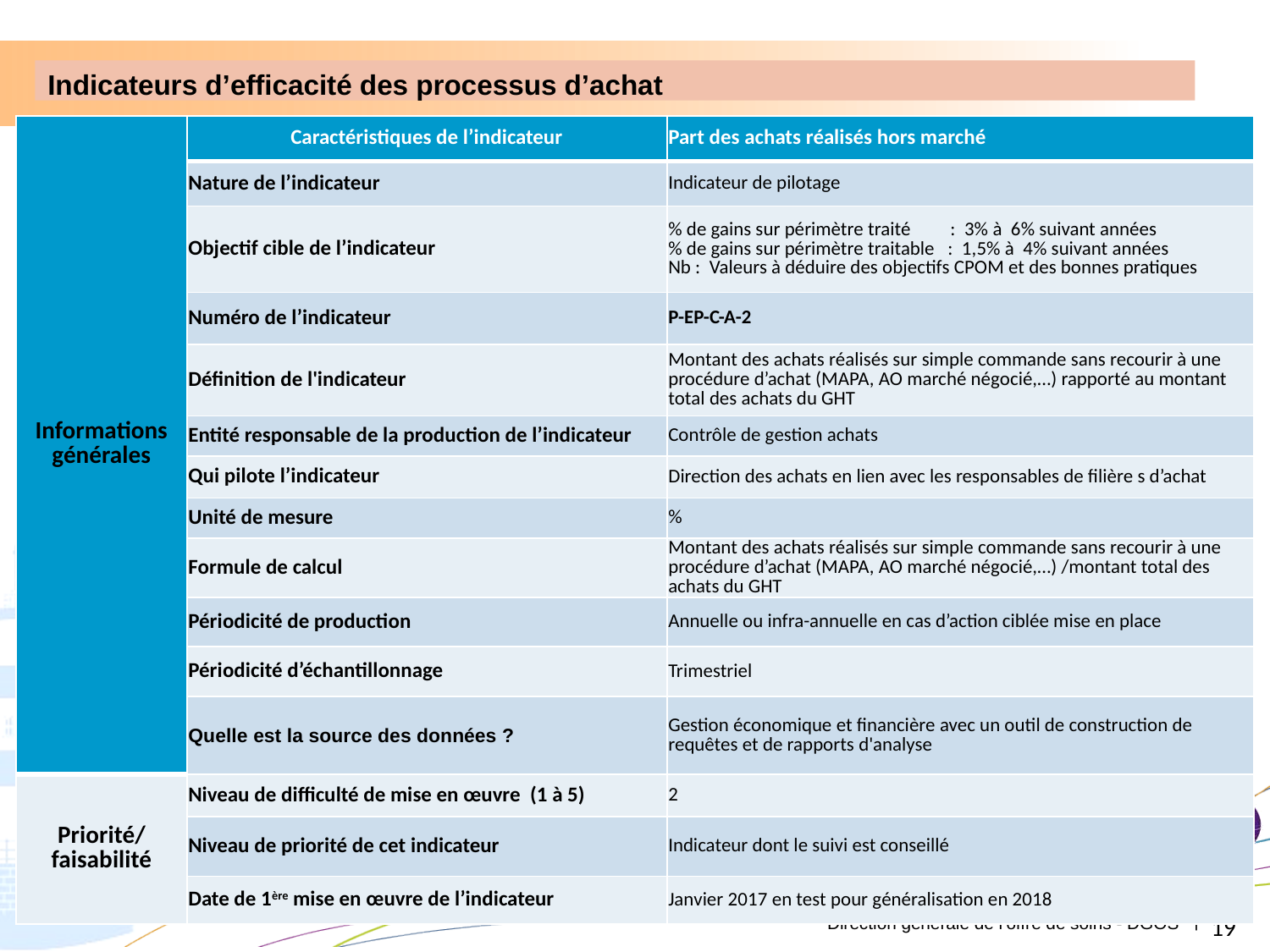

Indicateurs d’efficacité des processus d’achat
| Informations générales | Caractéristiques de l’indicateur | Part des achats réalisés hors marché |
| --- | --- | --- |
|  | Nature de l’indicateur | Indicateur de pilotage |
|  | Objectif cible de l’indicateur | % de gains sur périmètre traité : 3% à 6% suivant années % de gains sur périmètre traitable : 1,5% à 4% suivant années Nb : Valeurs à déduire des objectifs CPOM et des bonnes pratiques |
|  | Numéro de l’indicateur | P-EP-C-A-2 |
|  | Définition de l'indicateur | Montant des achats réalisés sur simple commande sans recourir à une procédure d’achat (MAPA, AO marché négocié,…) rapporté au montant total des achats du GHT |
|  | Entité responsable de la production de l’indicateur | Contrôle de gestion achats |
|  | Qui pilote l’indicateur | Direction des achats en lien avec les responsables de filière s d’achat |
|  | Unité de mesure | % |
|  | Formule de calcul | Montant des achats réalisés sur simple commande sans recourir à une procédure d’achat (MAPA, AO marché négocié,…) /montant total des achats du GHT |
|  | Périodicité de production | Annuelle ou infra-annuelle en cas d’action ciblée mise en place |
|  | Périodicité d’échantillonnage | Trimestriel |
|  | Quelle est la source des données ? | Gestion économique et financière avec un outil de construction de requêtes et de rapports d'analyse |
| Priorité/ faisabilité | Niveau de difficulté de mise en œuvre (1 à 5) | 2 |
|  | Niveau de priorité de cet indicateur | Indicateur dont le suivi est conseillé |
|  | Date de 1ère mise en œuvre de l’indicateur | Janvier 2017 en test pour généralisation en 2018 |
19